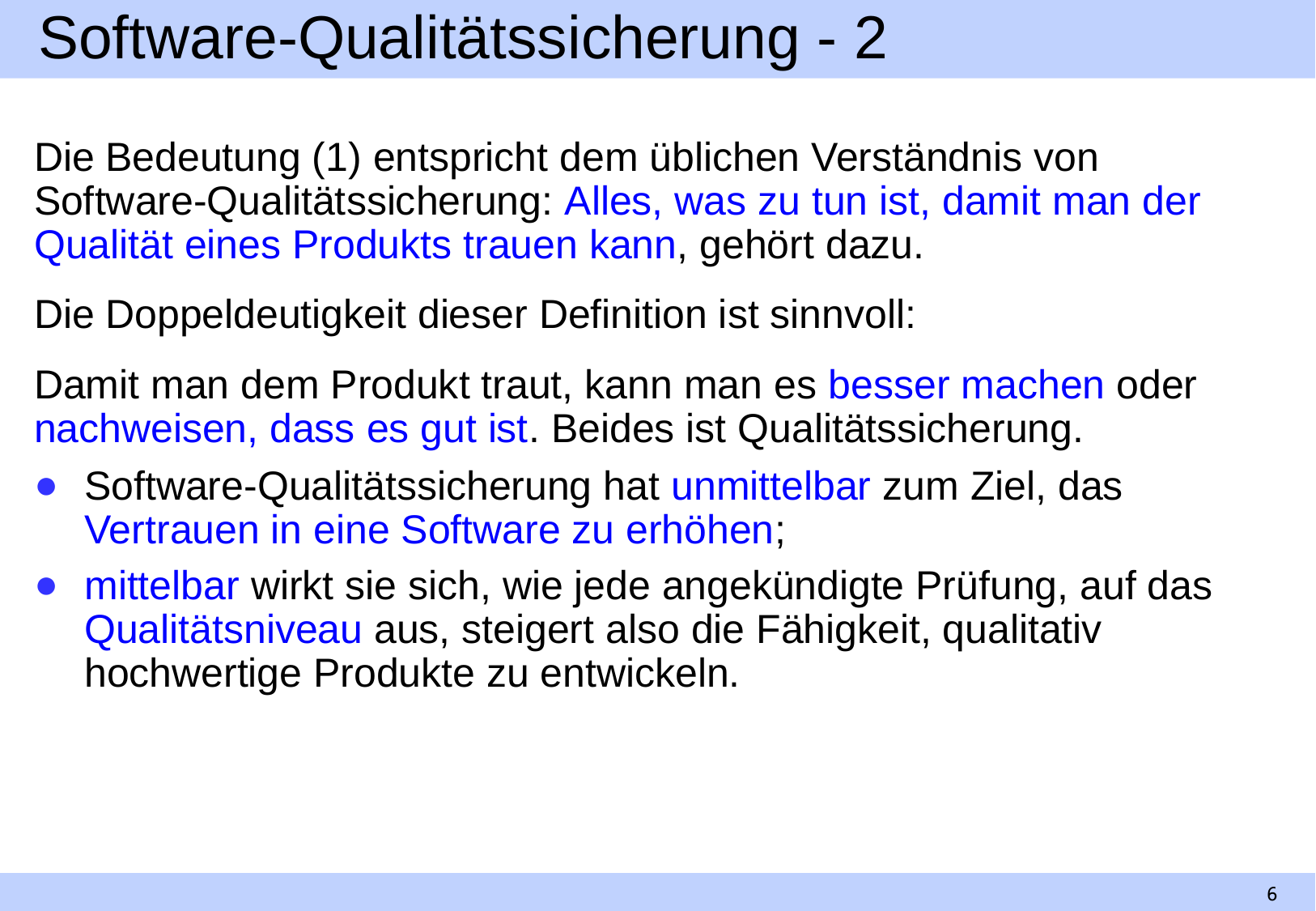

# Software-Qualitätssicherung - 2
Die Bedeutung (1) entspricht dem üblichen Verständnis von Software-Qualitätssicherung: Alles, was zu tun ist, damit man der Qualität eines Produkts trauen kann, gehört dazu.
Die Doppeldeutigkeit dieser Definition ist sinnvoll:
Damit man dem Produkt traut, kann man es besser machen oder nachweisen, dass es gut ist. Beides ist Qualitätssicherung.
Software-Qualitätssicherung hat unmittelbar zum Ziel, das Vertrauen in eine Software zu erhöhen;
mittelbar wirkt sie sich, wie jede angekündigte Prüfung, auf das Qualitätsniveau aus, steigert also die Fähigkeit, qualitativ hochwertige Produkte zu entwickeln.

6